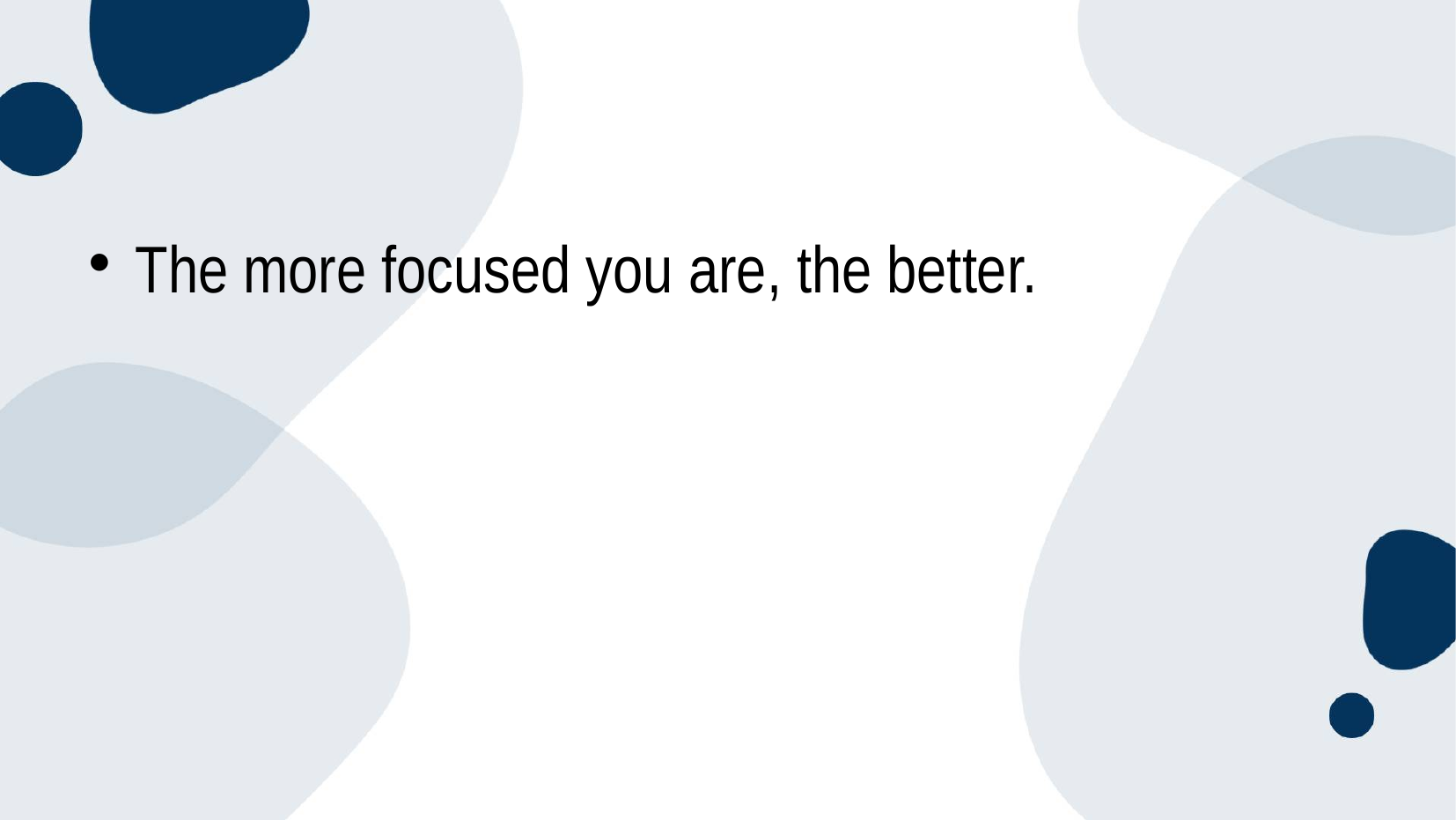

#
The more focused you are, the better.